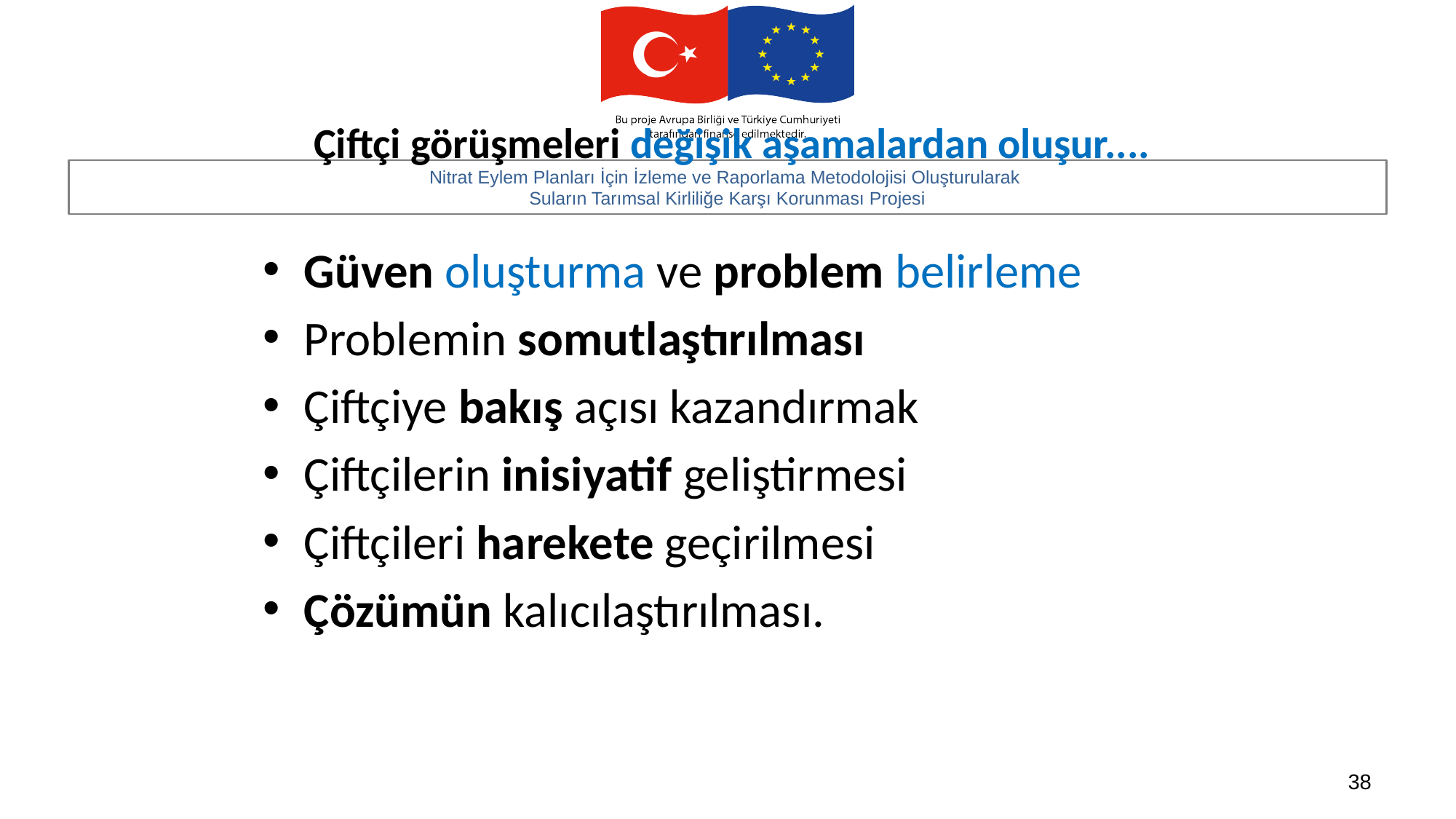

# Çiftçi görüşmeleri değişik aşamalardan oluşur....
Güven oluşturma ve problem belirleme
Problemin somutlaştırılması
Çiftçiye bakış açısı kazandırmak
Çiftçilerin inisiyatif geliştirmesi
Çiftçileri harekete geçirilmesi
Çözümün kalıcılaştırılması.
38